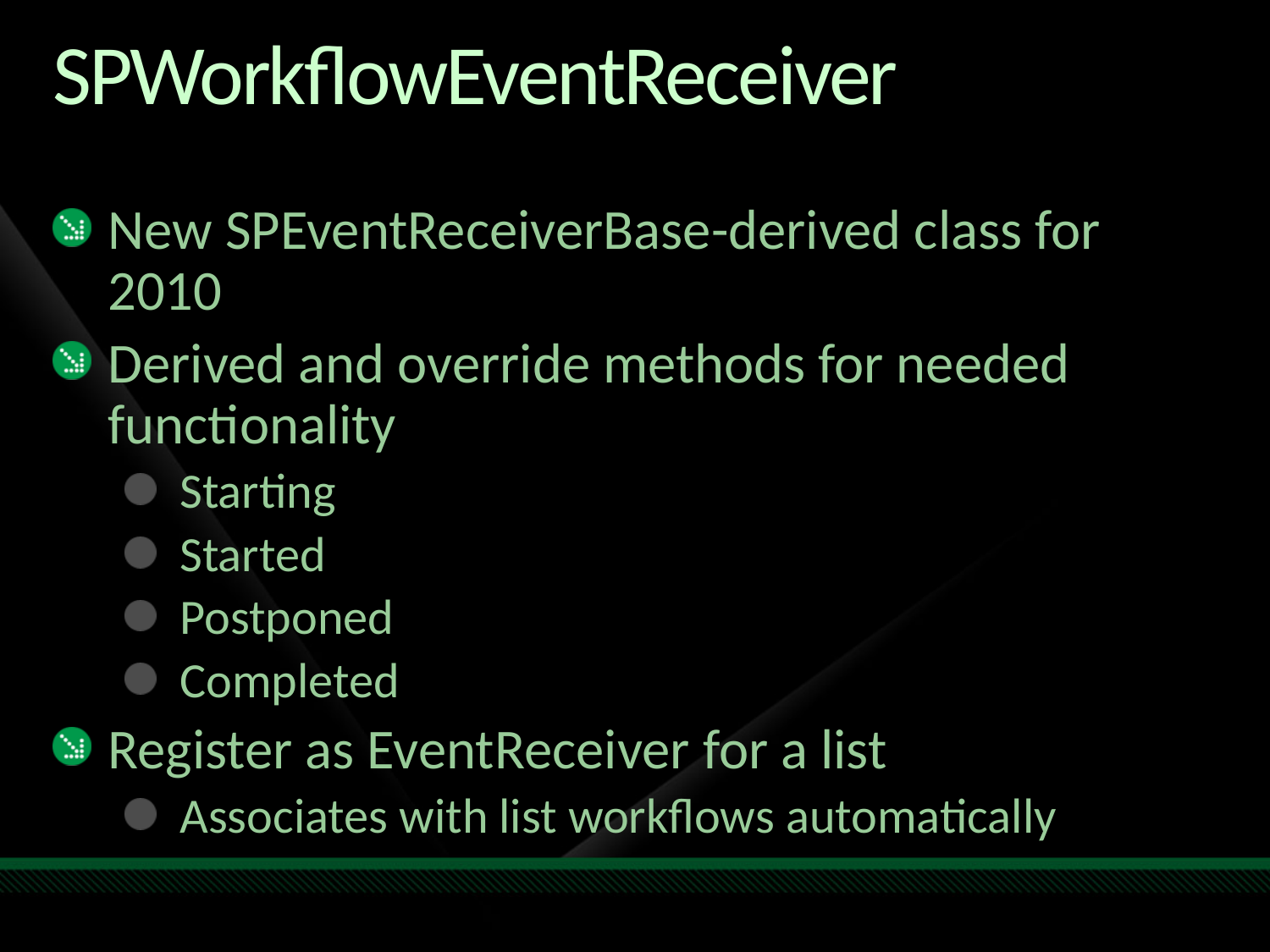

# SPWorkflowEventReceiver
New SPEventReceiverBase-derived class for 2010
Derived and override methods for needed functionality
Starting
Started
Postponed
Completed
Register as EventReceiver for a list
Associates with list workflows automatically